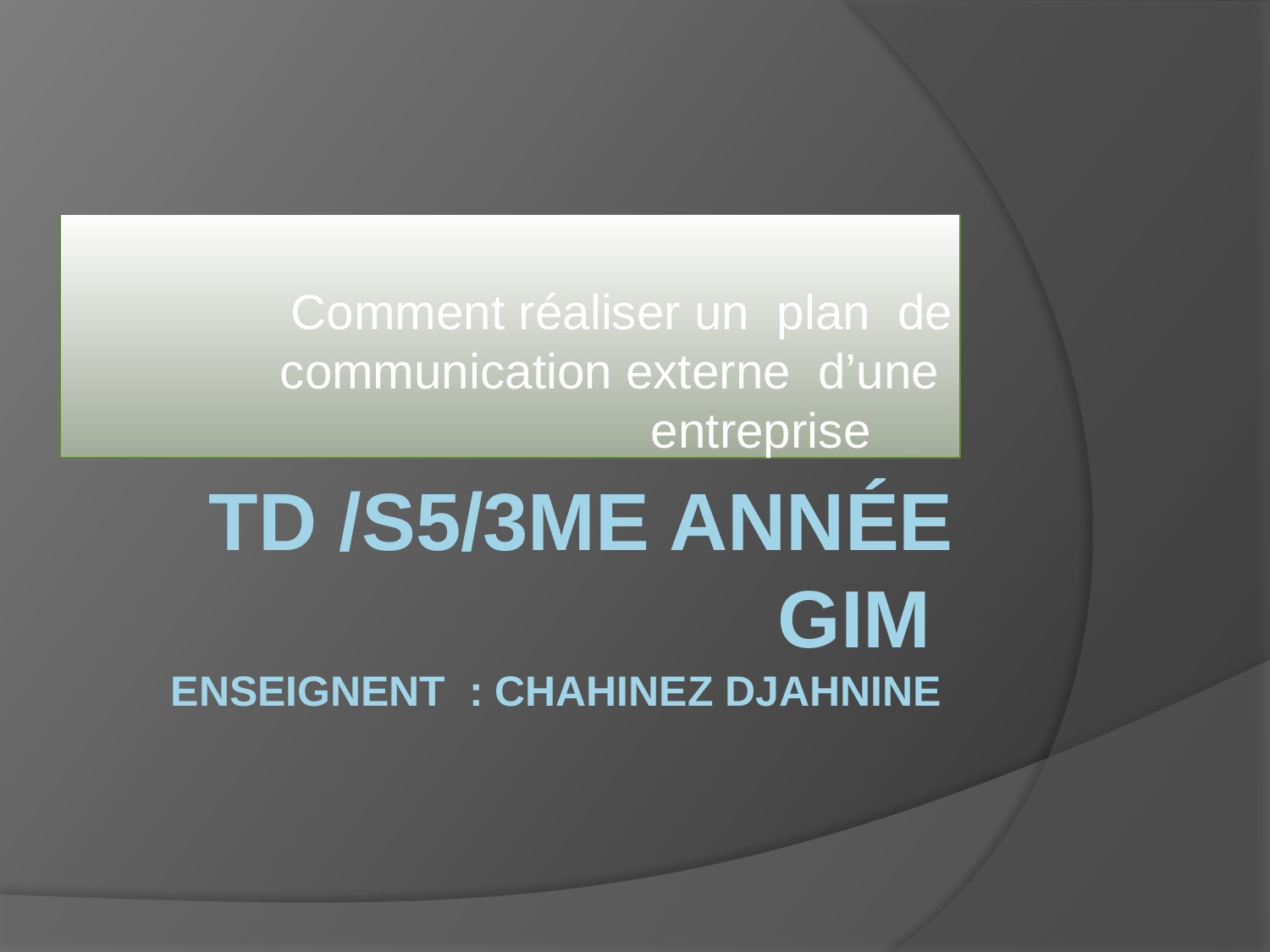

Comment réaliser un  plan  de communication externe  d’une  entreprise
# TD /S5/3me année GIM enseignent  : chahinez djahnine